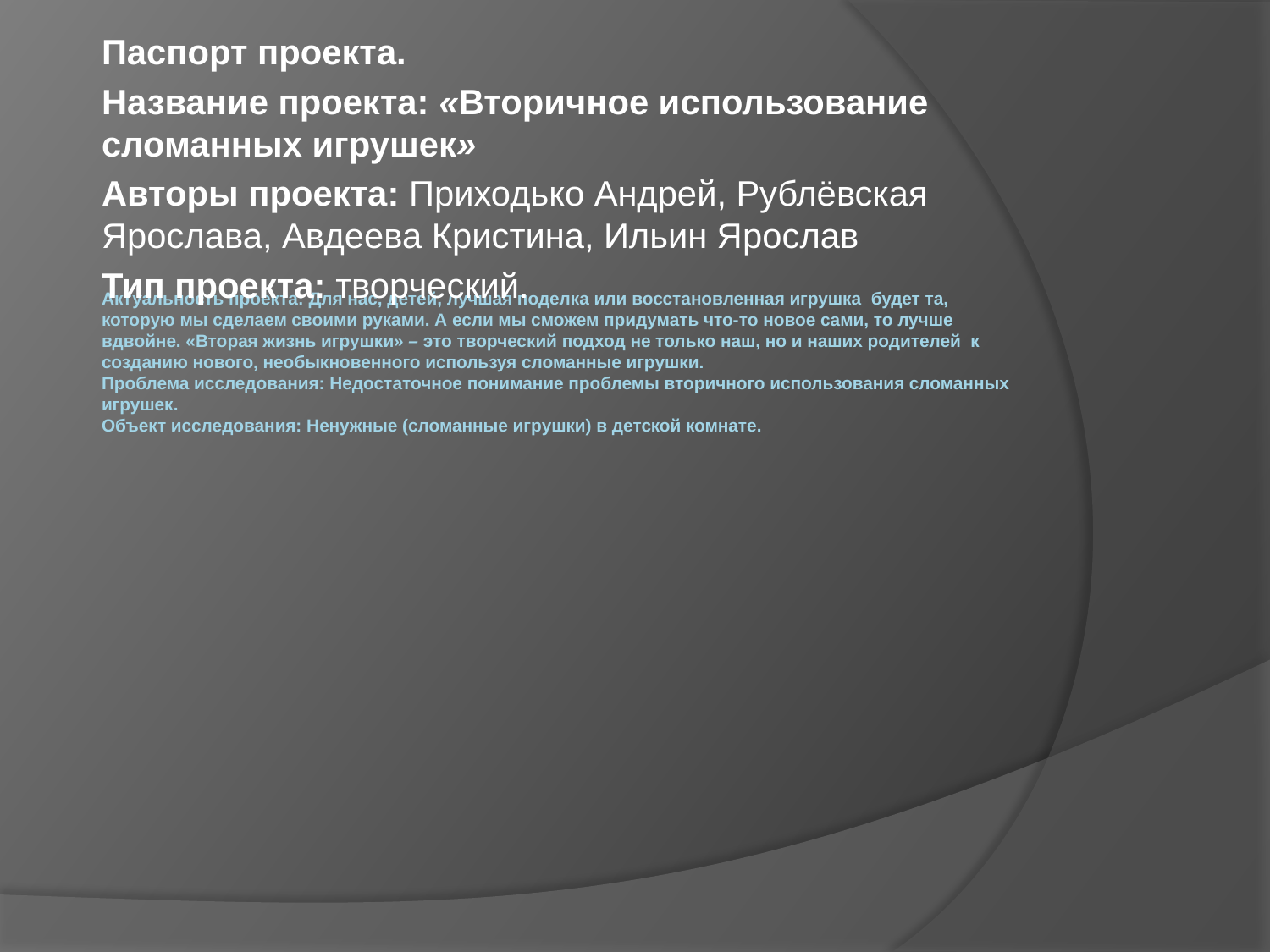

Паспорт проекта.
Название проекта: «Вторичное использование сломанных игрушек»
Авторы проекта: Приходько Андрей, Рублёвская Ярослава, Авдеева Кристина, Ильин Ярослав
Тип проекта: творческий.

# Актуальность проекта: Для нас, детей, лучшая поделка или восстановленная игрушка  будет та, которую мы сделаем своими руками. А если мы сможем придумать что-то новое сами, то лучше вдвойне. «Вторая жизнь игрушки» – это творческий подход не только наш, но и наших родителей  к созданию нового, необыкновенного используя сломанные игрушки. Проблема исследования: Недостаточное понимание проблемы вторичного использования сломанных игрушек. Объект исследования: Ненужные (сломанные игрушки) в детской комнате.